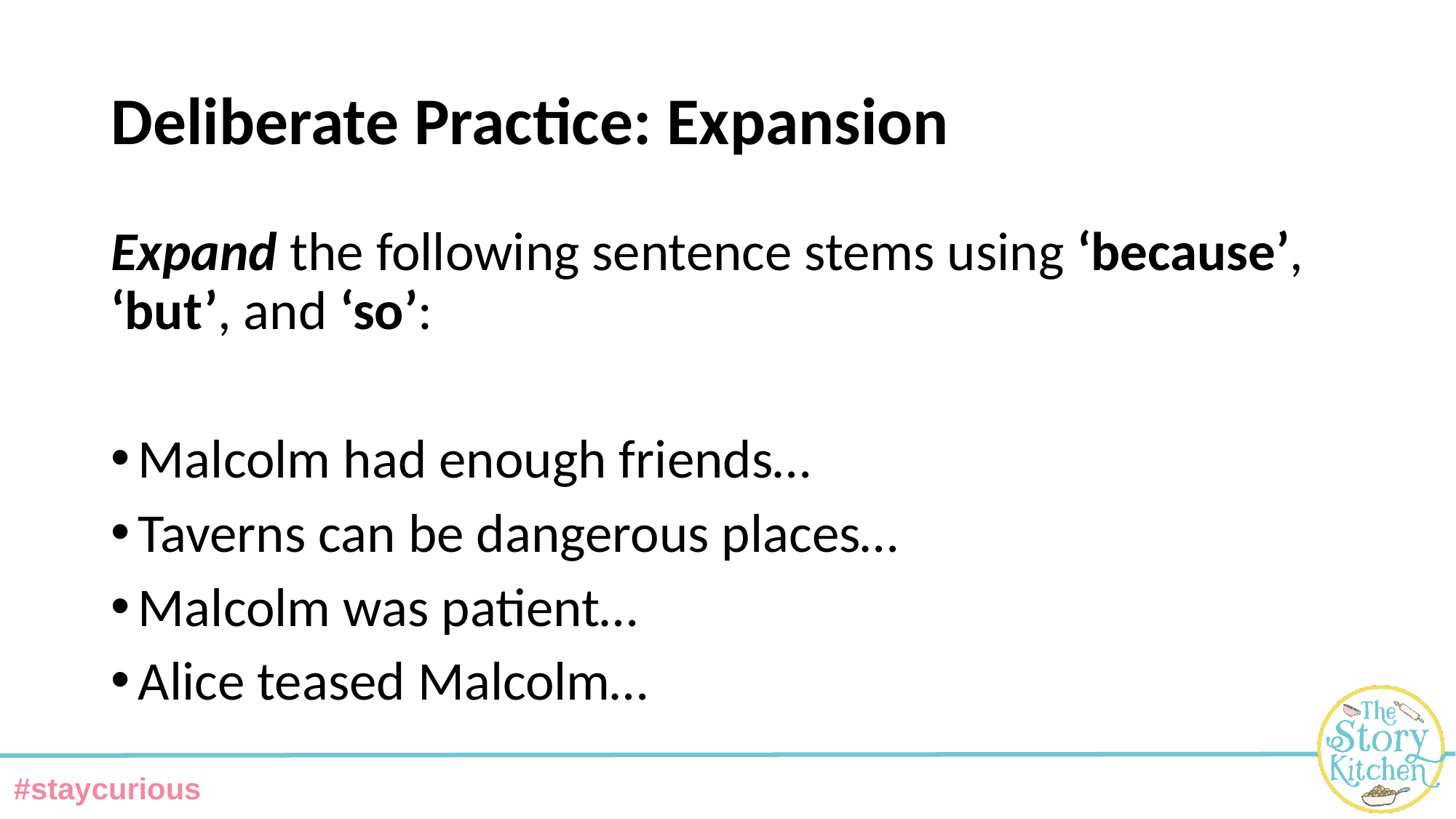

# Deliberate Practice: Expansion
Expand the following sentence stems using ‘because’, ‘but’, and ‘so’:

Malcolm had enough friends…
Taverns can be dangerous places…
Malcolm was patient…
Alice teased Malcolm…